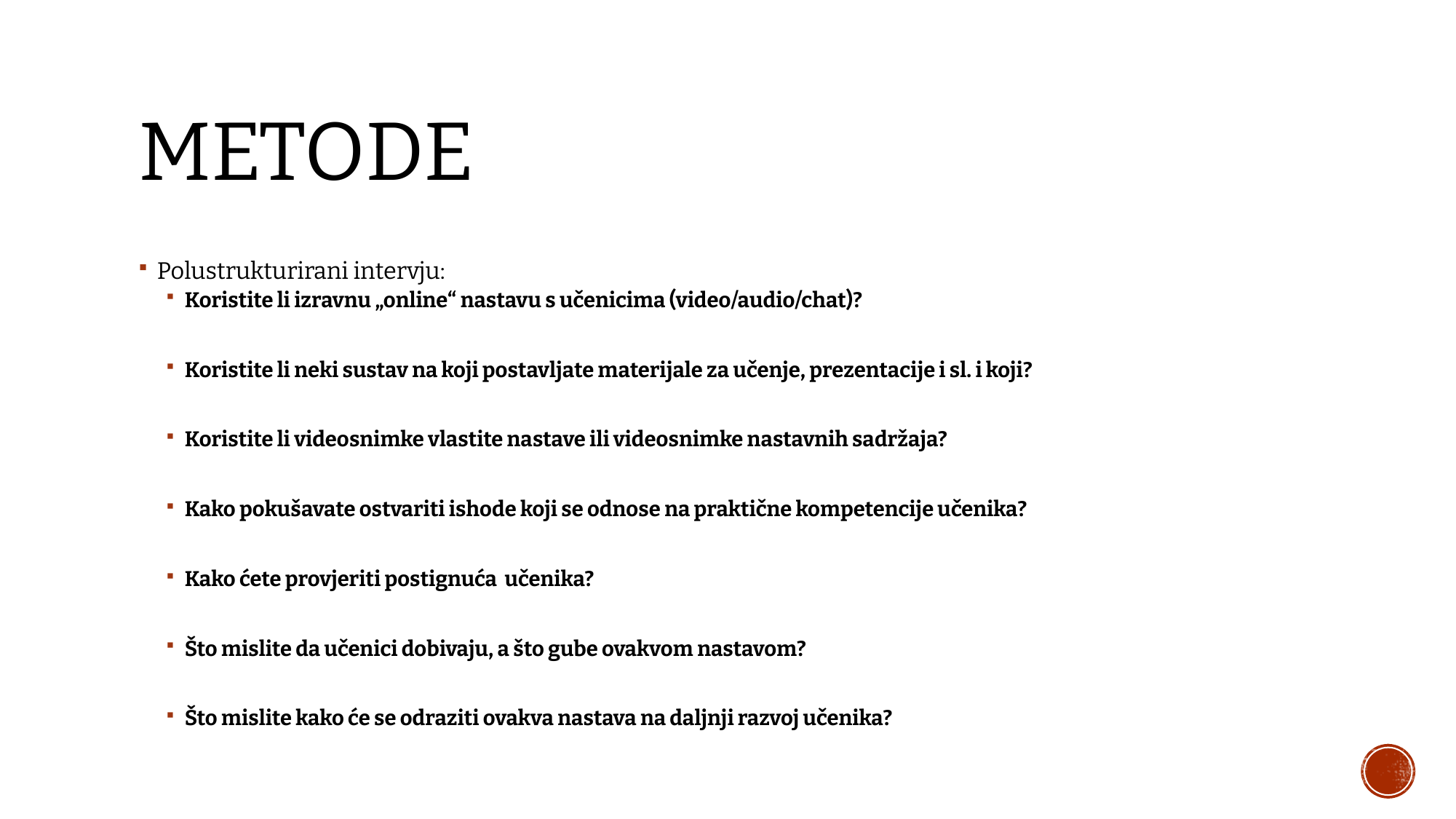

# METODE
Polustrukturirani intervju:
Koristite li izravnu „online“ nastavu s učenicima (video/audio/chat)?

Koristite li neki sustav na koji postavljate materijale za učenje, prezentacije i sl. i koji?

Koristite li videosnimke vlastite nastave ili videosnimke nastavnih sadržaja?

Kako pokušavate ostvariti ishode koji se odnose na praktične kompetencije učenika?

Kako ćete provjeriti postignuća  učenika?

Što mislite da učenici dobivaju, a što gube ovakvom nastavom?

Što mislite kako će se odraziti ovakva nastava na daljnji razvoj učenika?